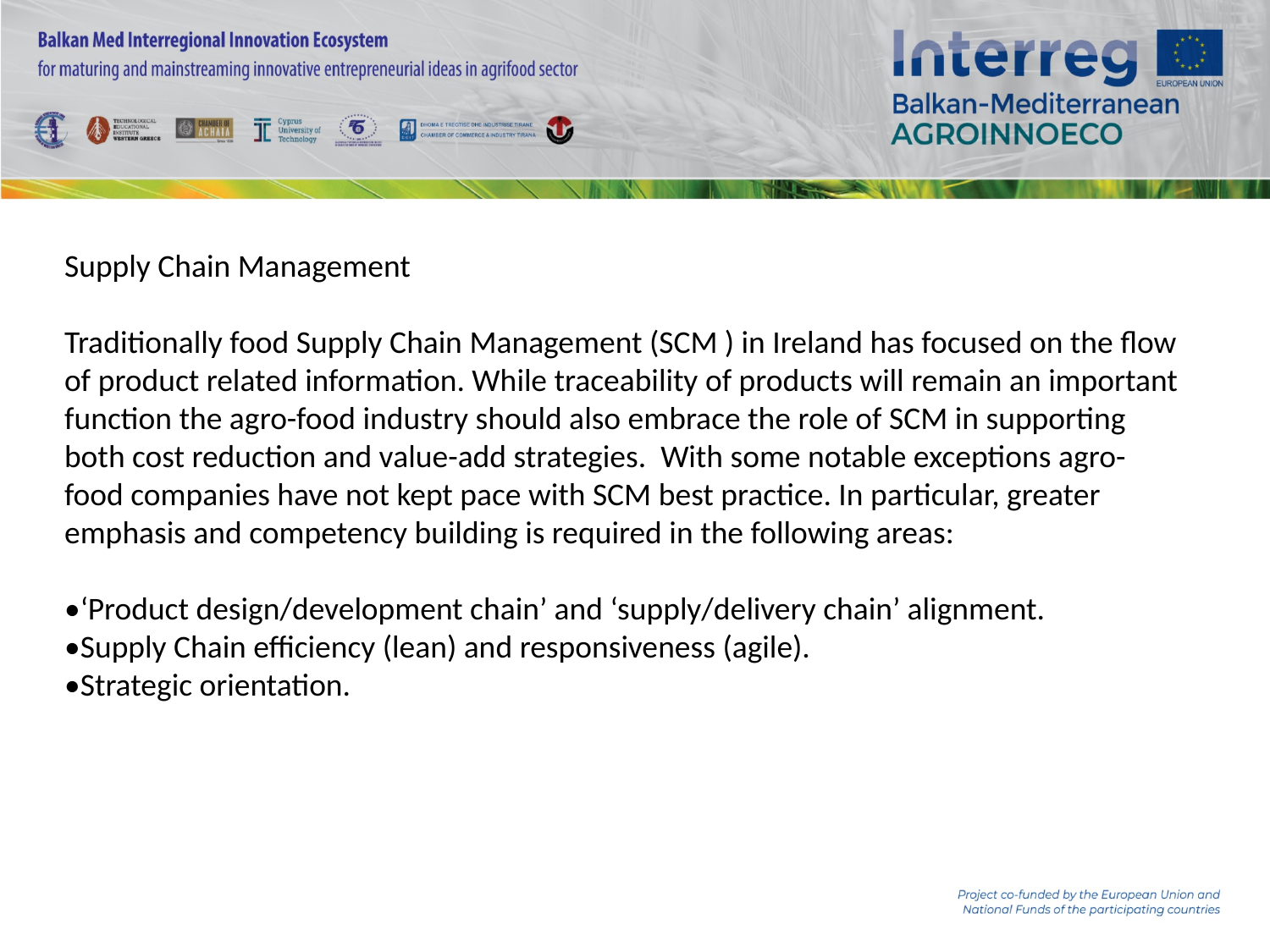

Supply Chain Management

Traditionally food Supply Chain Management (SCM ) in Ireland has focused on the flow of product related information. While traceability of products will remain an important function the agro-food industry should also embrace the role of SCM in supporting both cost reduction and value-add strategies.  With some notable exceptions agro-food companies have not kept pace with SCM best practice. In particular, greater emphasis and competency building is required in the following areas:

•‘Product design/development chain’ and ‘supply/delivery chain’ alignment.
•Supply Chain efficiency (lean) and responsiveness (agile).
•Strategic orientation.